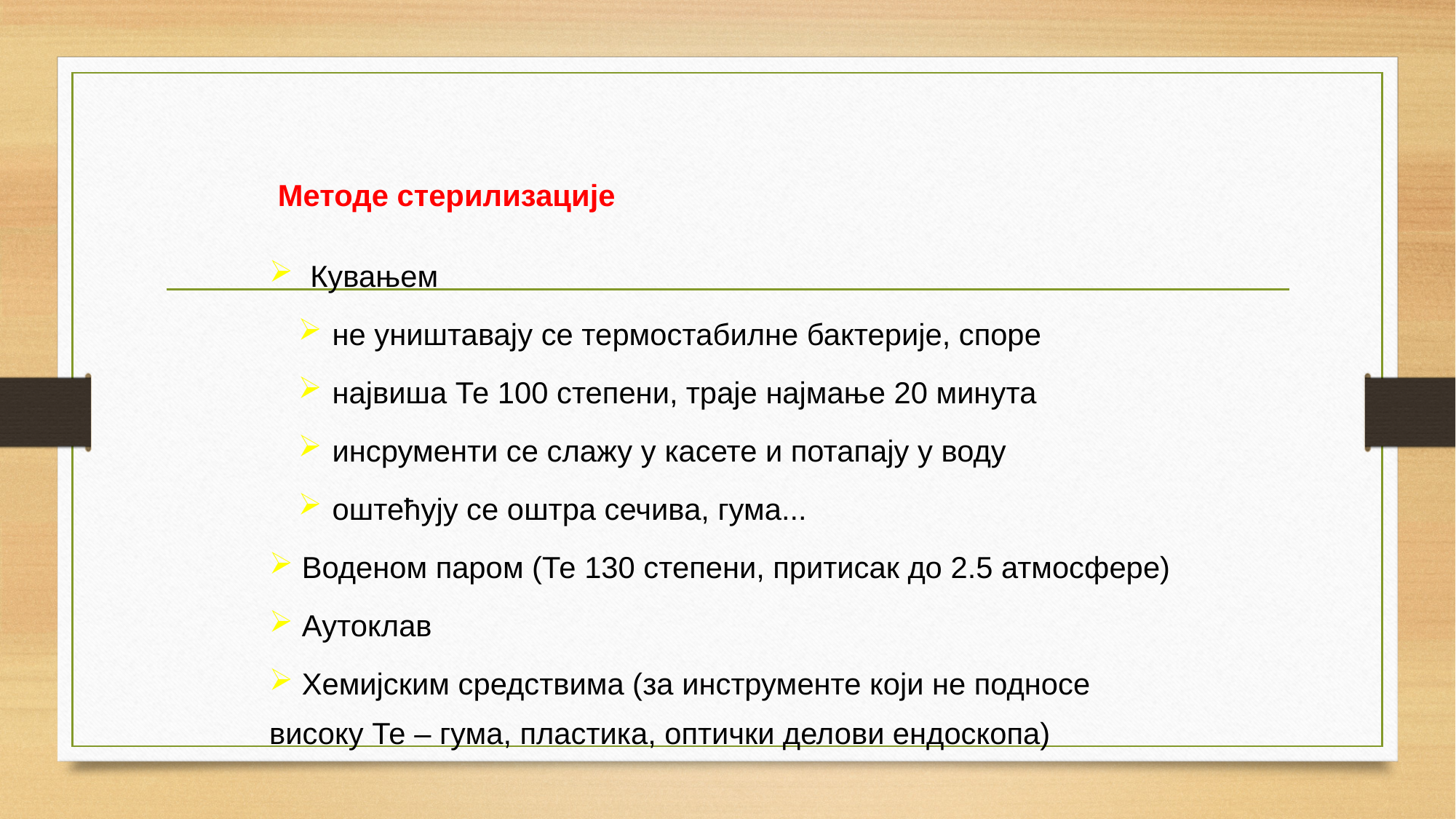

Методе стерилизације
  Кувањем
 не уништавају се термостабилне бактерије, споре
 највиша Те 100 степени, траје најмање 20 минута
 инсрументи се слажу у касете и потапају у воду
 оштећују се оштра сечива, гума...
 Воденом паром (Те 130 степени, притисак до 2.5 атмосфере)
 Аутоклав
 Хемијским средствима (за инструменте који не подносе високу Те – гума, пластика, оптички делови ендоскопа)